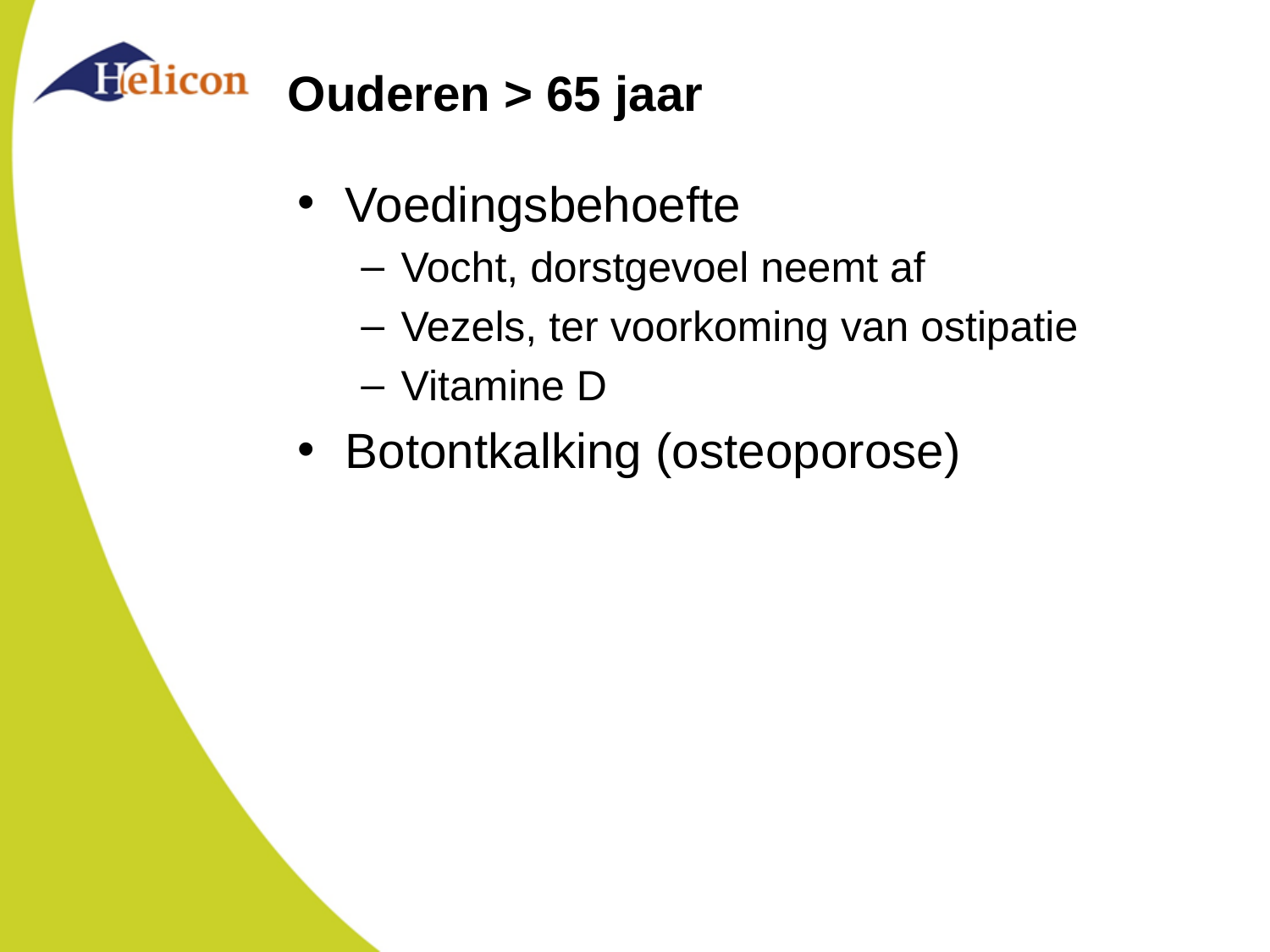

# Ouderen > 65 jaar
Voedingsbehoefte
Vocht, dorstgevoel neemt af
Vezels, ter voorkoming van ostipatie
Vitamine D
Botontkalking (osteoporose)